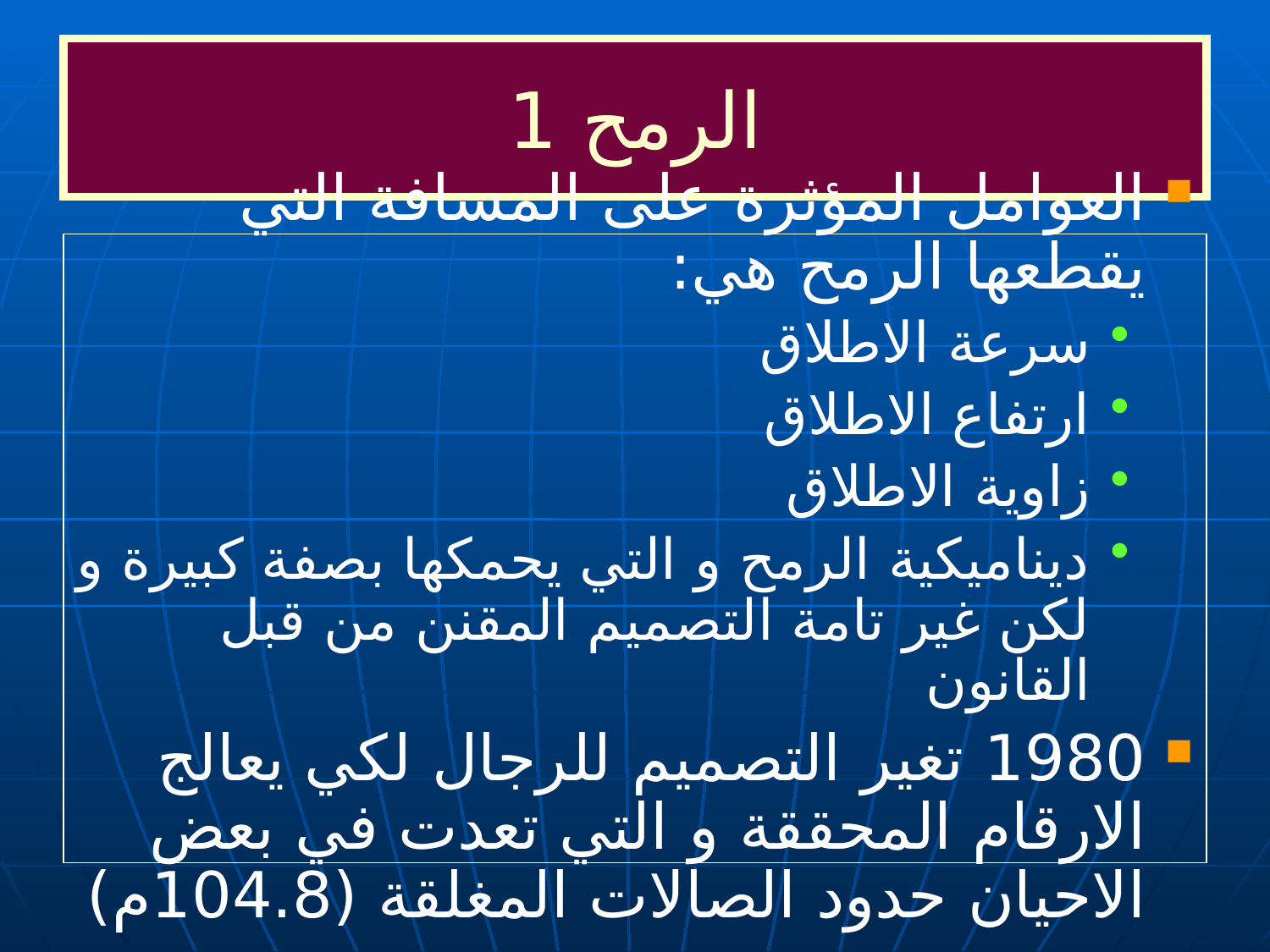

# الرمح 1
العوامل المؤثرة على المسافة التي يقطعها الرمح هي:
سرعة الاطلاق
ارتفاع الاطلاق
زاوية الاطلاق
ديناميكية الرمح و التي يحمكها بصفة كبيرة و لكن غير تامة التصميم المقنن من قبل القانون
1980 تغير التصميم للرجال لكي يعالج الارقام المحققة و التي تعدت في بعض الاحيان حدود الصالات المغلقة (104.8م)